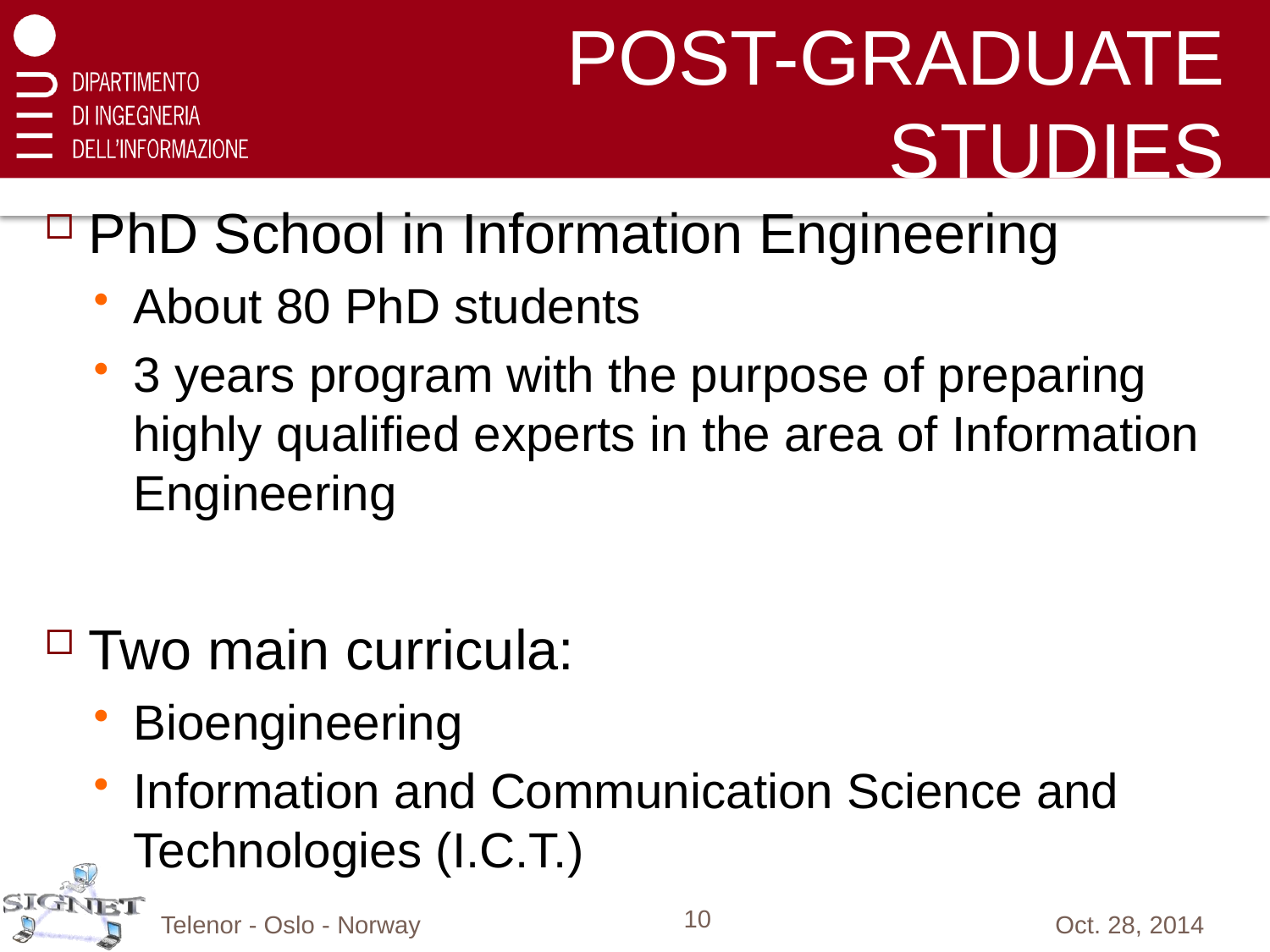

# POST-GRADUATE STUDIES
PhD School in Information Engineering
About 80 PhD students
3 years program with the purpose of preparing highly qualified experts in the area of Information Engineering

Two main curricula:
Bioengineering
Information and Communication Science and Technologies (I.C.T.)

Telenor - Oslo - Norway
10
Oct. 28, 2014